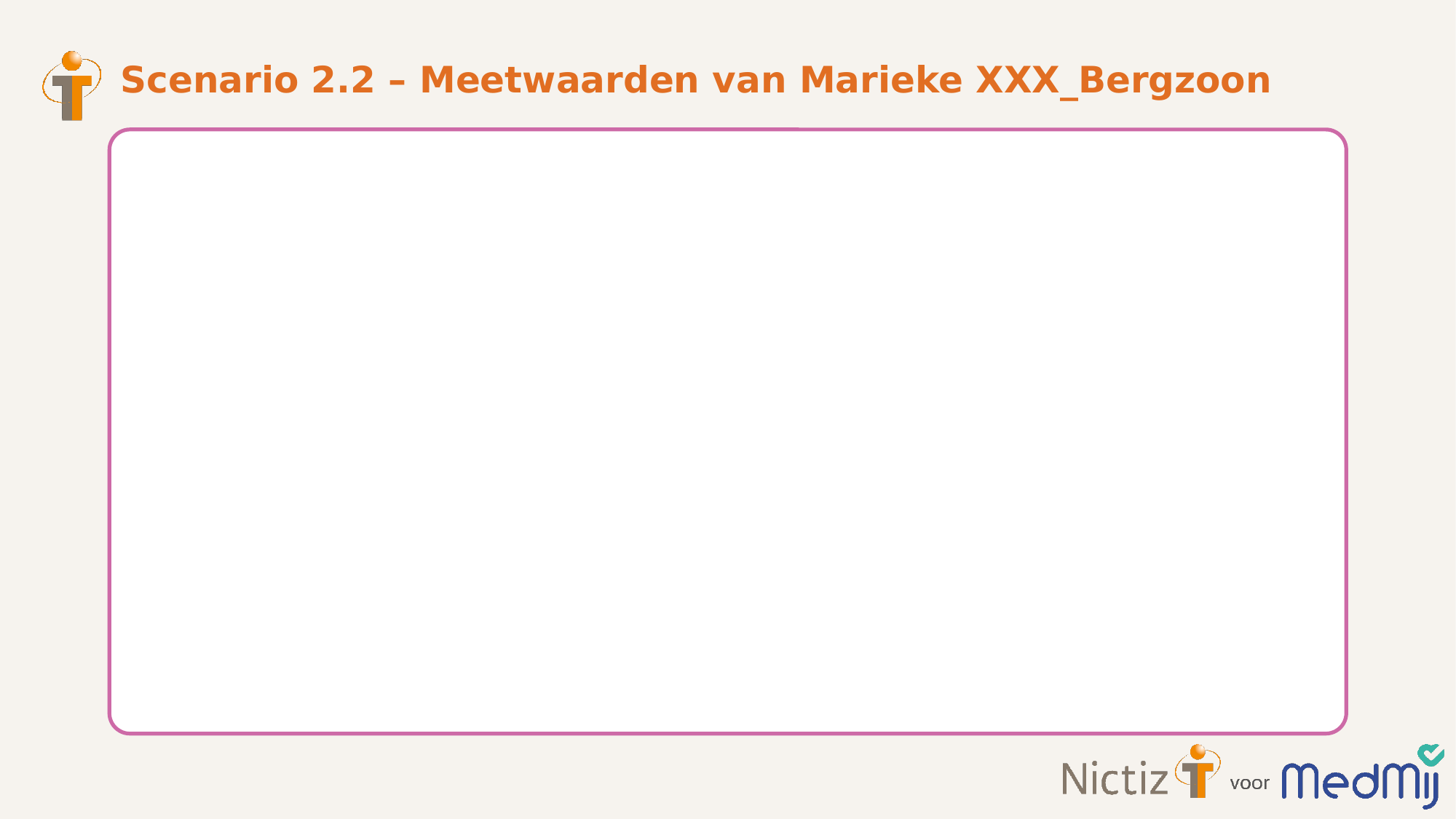

# Scenario 2.2 – Meetwaarden van Marieke XXX_Bergzoon